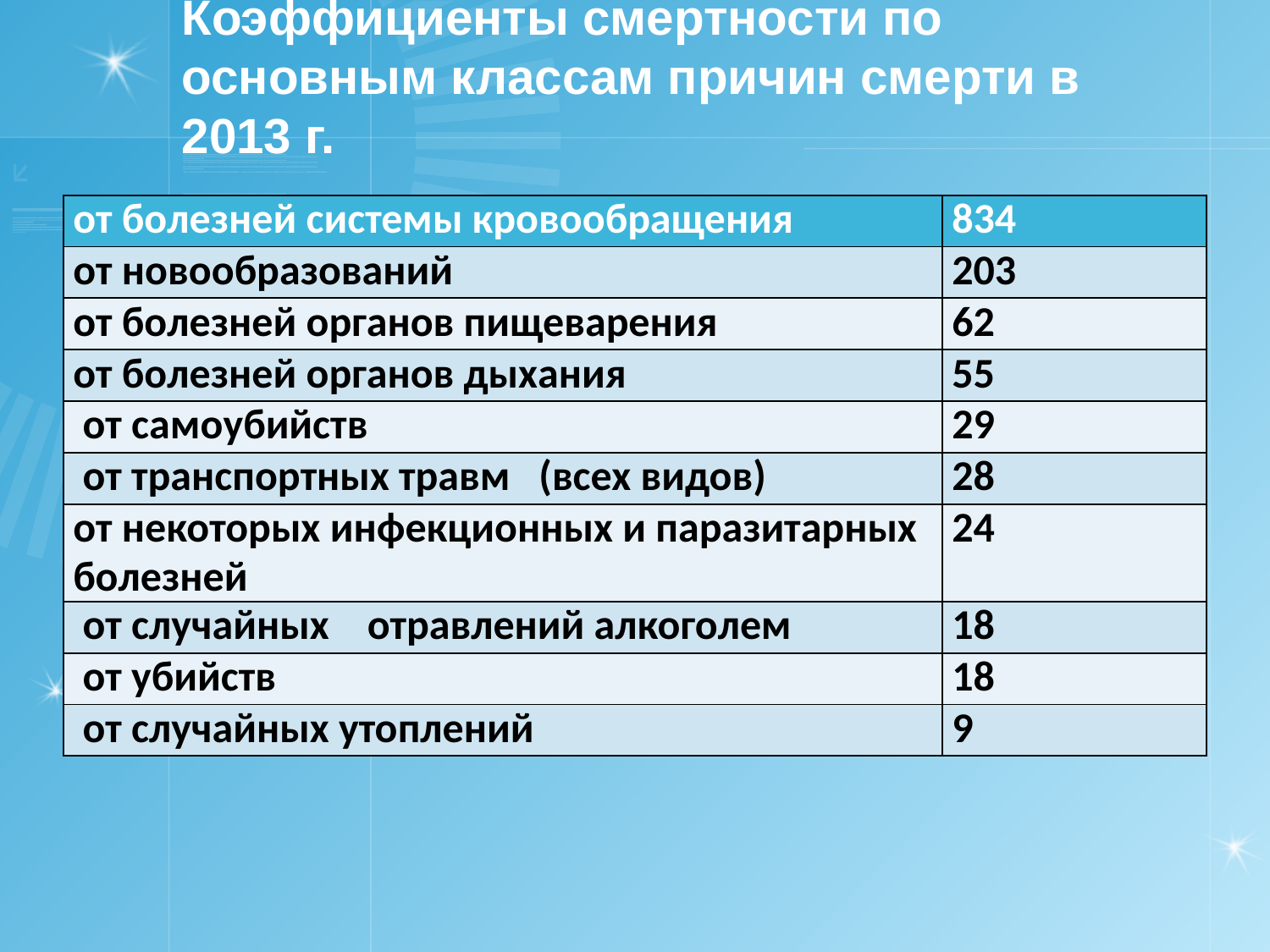

# Коэффициенты смертности по основным классам причин смерти в 2013 г.
| от болезней системы кровообращения | 834 |
| --- | --- |
| от новообразований | 203 |
| от болезней органов пищеварения | 62 |
| от болезней органов дыхания | 55 |
| от самоубийств | 29 |
| от транспортных травм (всех видов) | 28 |
| от некоторых инфекционных и паразитарных болезней | 24 |
| от случайных отравлений алкоголем | 18 |
| от убийств | 18 |
| от случайных утоплений | 9 |